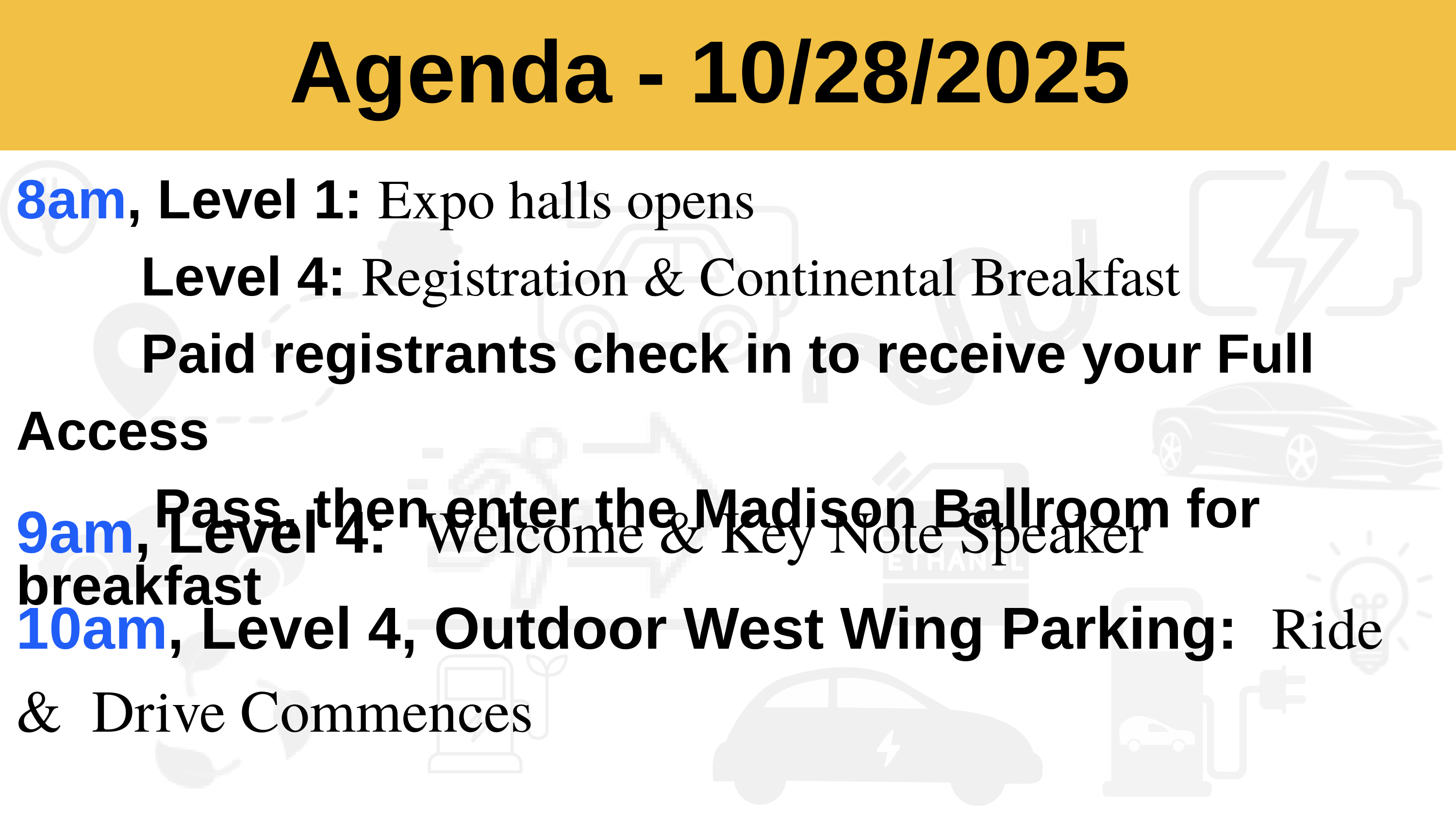

Agenda - 10/28/2025

8am, Level 1: Expo halls opens
         Level 4: Registration & Continental Breakfast
         Paid registrants check in to receive your Full Access
         Pass, then enter the Madison Ballroom for breakfast

9am, Level 4:  Welcome & Key Note Speaker

10am, Level 4, Outdoor West Wing Parking:  Ride &  Drive Commences